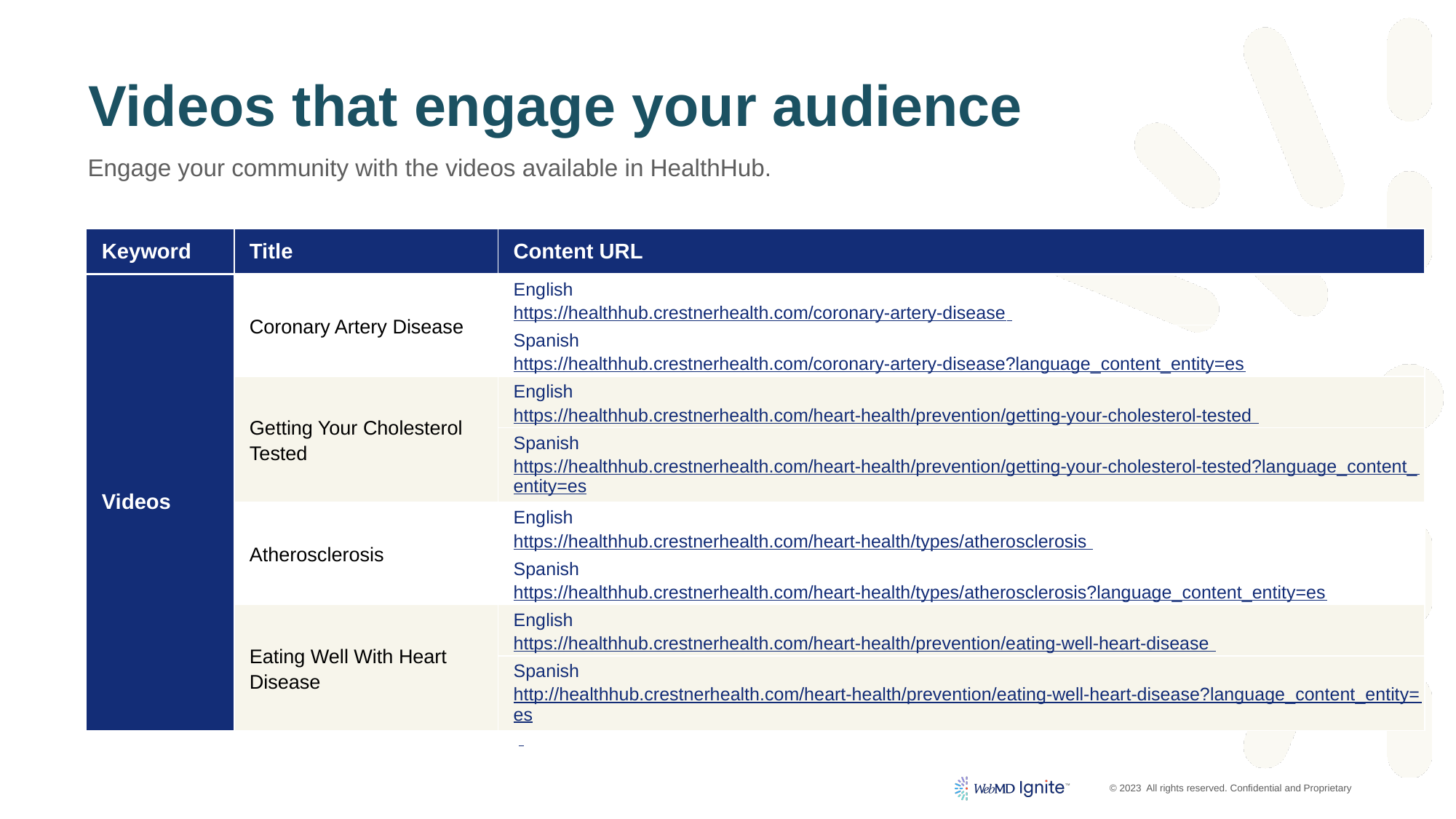

# Videos that engage your audience
Engage your community with the videos available in HealthHub.
| Keyword | Title | Content URL |
| --- | --- | --- |
| Videos | Coronary Artery Disease | English https://healthhub.crestnerhealth.com/coronary-artery-disease |
|  |  | Spanish https://healthhub.crestnerhealth.com/coronary-artery-disease?language\_content\_entity=es |
|  | Getting Your Cholesterol Tested | English https://healthhub.crestnerhealth.com/heart-health/prevention/getting-your-cholesterol-tested |
|  |  | Spanish https://healthhub.crestnerhealth.com/heart-health/prevention/getting-your-cholesterol-tested?language\_content\_entity=es |
|  | Atherosclerosis | English https://healthhub.crestnerhealth.com/heart-health/types/atherosclerosis |
|  |  | Spanish https://healthhub.crestnerhealth.com/heart-health/types/atherosclerosis?language\_content\_entity=es |
|  | Eating Well With Heart Disease | English https://healthhub.crestnerhealth.com/heart-health/prevention/eating-well-heart-disease |
|  |  | Spanish http://healthhub.crestnerhealth.com/heart-health/prevention/eating-well-heart-disease?language\_content\_entity=es |